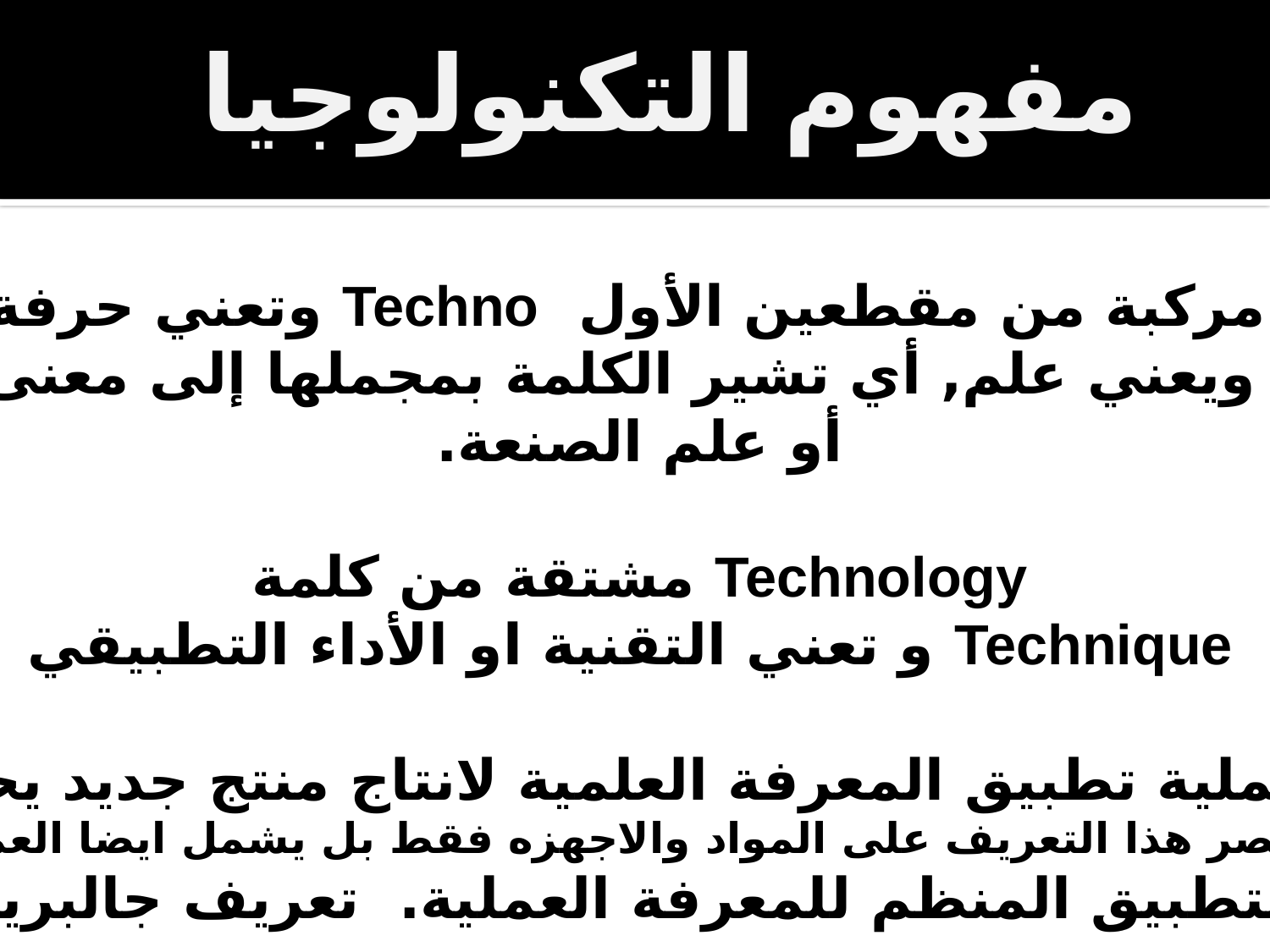

مفهوم التكنولوجيا

هي كلمة مركبة من مقطعين الأول  Techno وتعني حرفة أو صنعة
والثاني Logy ويعني علم, أي تشير الكلمة بمجملها إلى معنى علم الحرفة
أو علم الصنعة.

Technology مشتقة من كلمة
 Technique و تعني التقنية او الأداء التطبيقي

1.  هي عملية تطبيق المعرفة العلمية لانتاج منتج جديد يحل مشكلة
لايقتصر هذا التعريف على المواد والاجهزه فقط بل يشمل ايضا العمليات
2.  هي التطبيق المنظم للمعرفة العملية.  تعريف جالبريث Galbraith